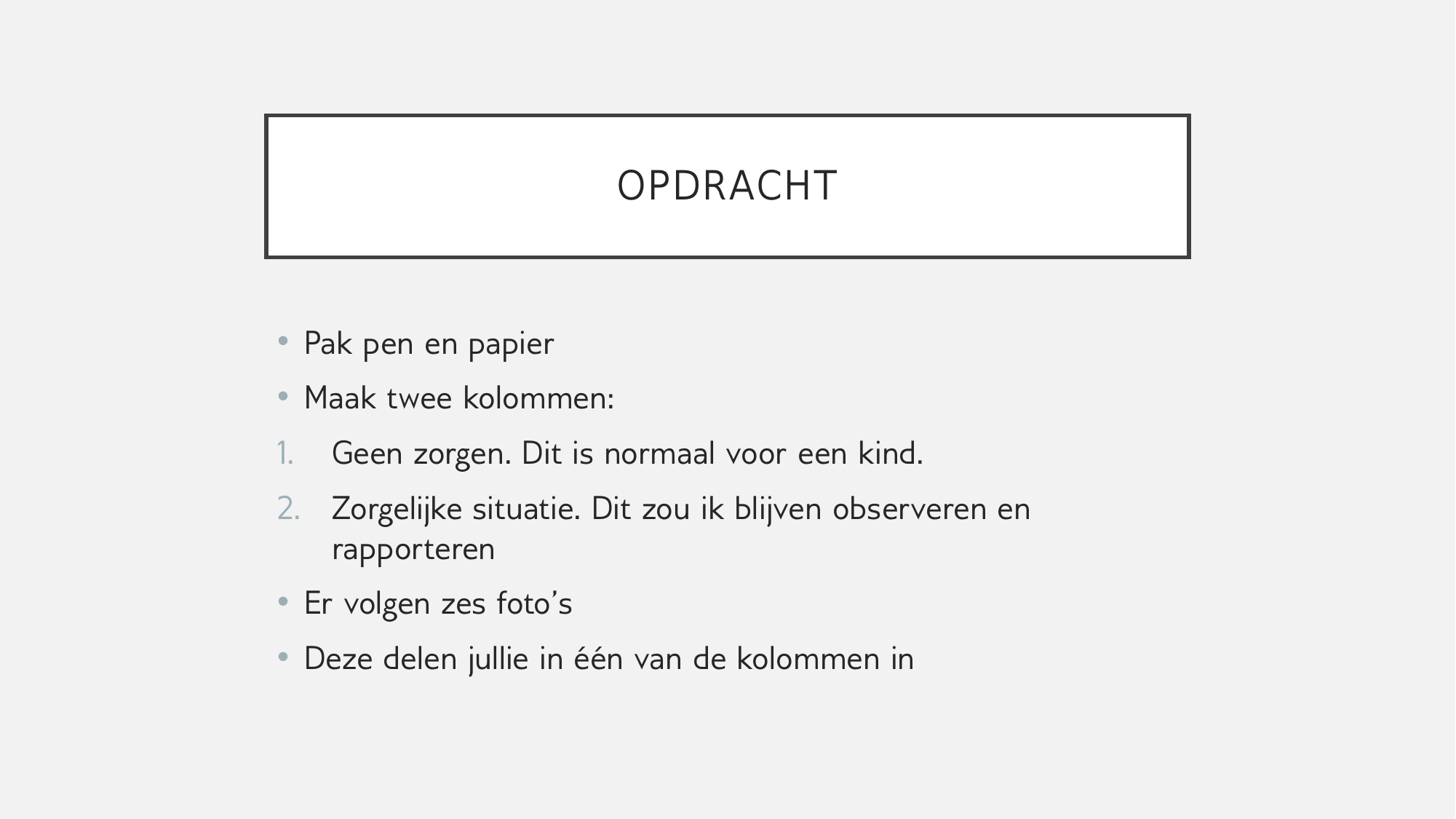

# opdracht
Pak pen en papier
Maak twee kolommen:
Geen zorgen. Dit is normaal voor een kind.
Zorgelijke situatie. Dit zou ik blijven observeren en rapporteren
Er volgen zes foto’s
Deze delen jullie in één van de kolommen in